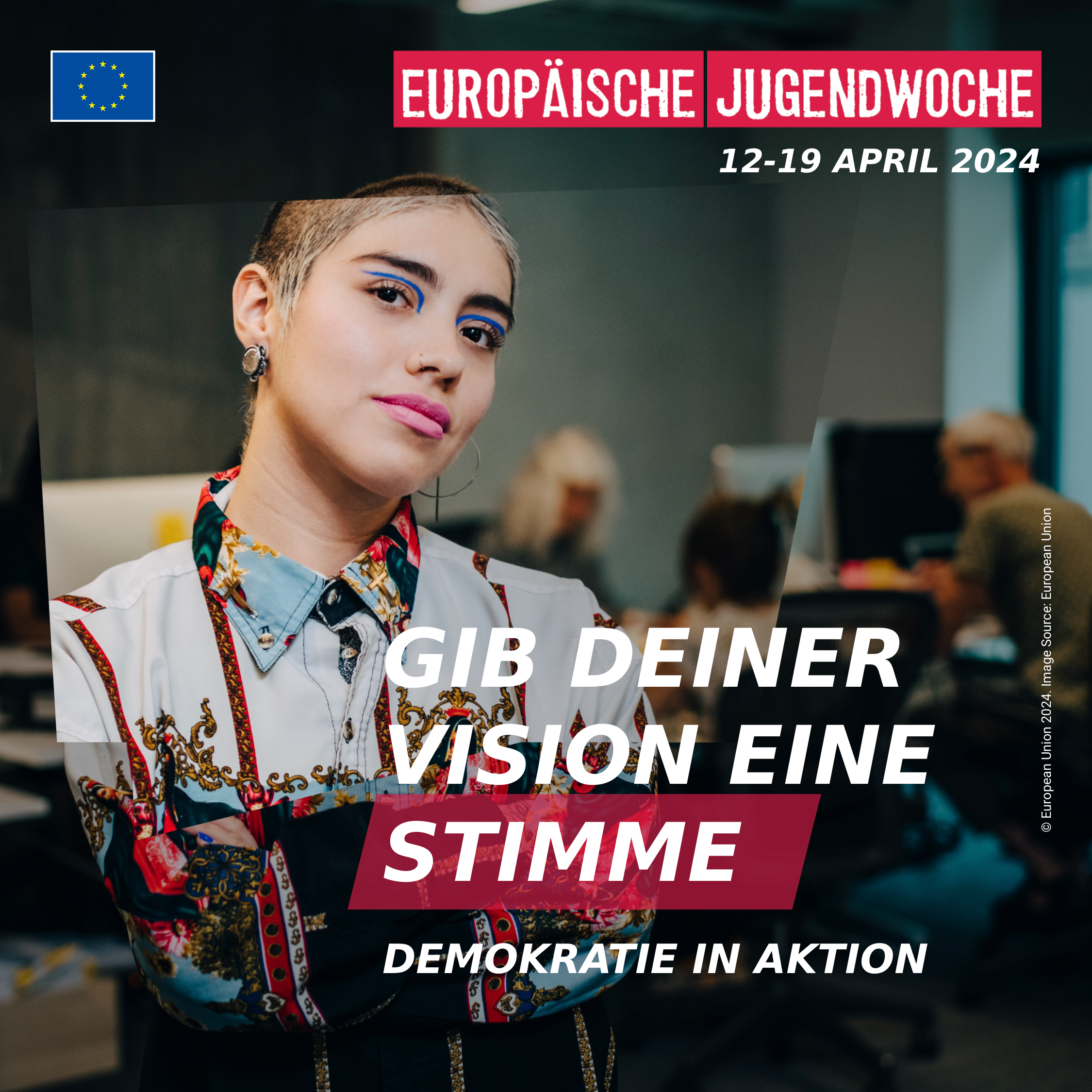

© European Union 2024. Image Source: European Union
GIB DEINER VISION EINE STIMME

DEMOKRATIE IN AKTION